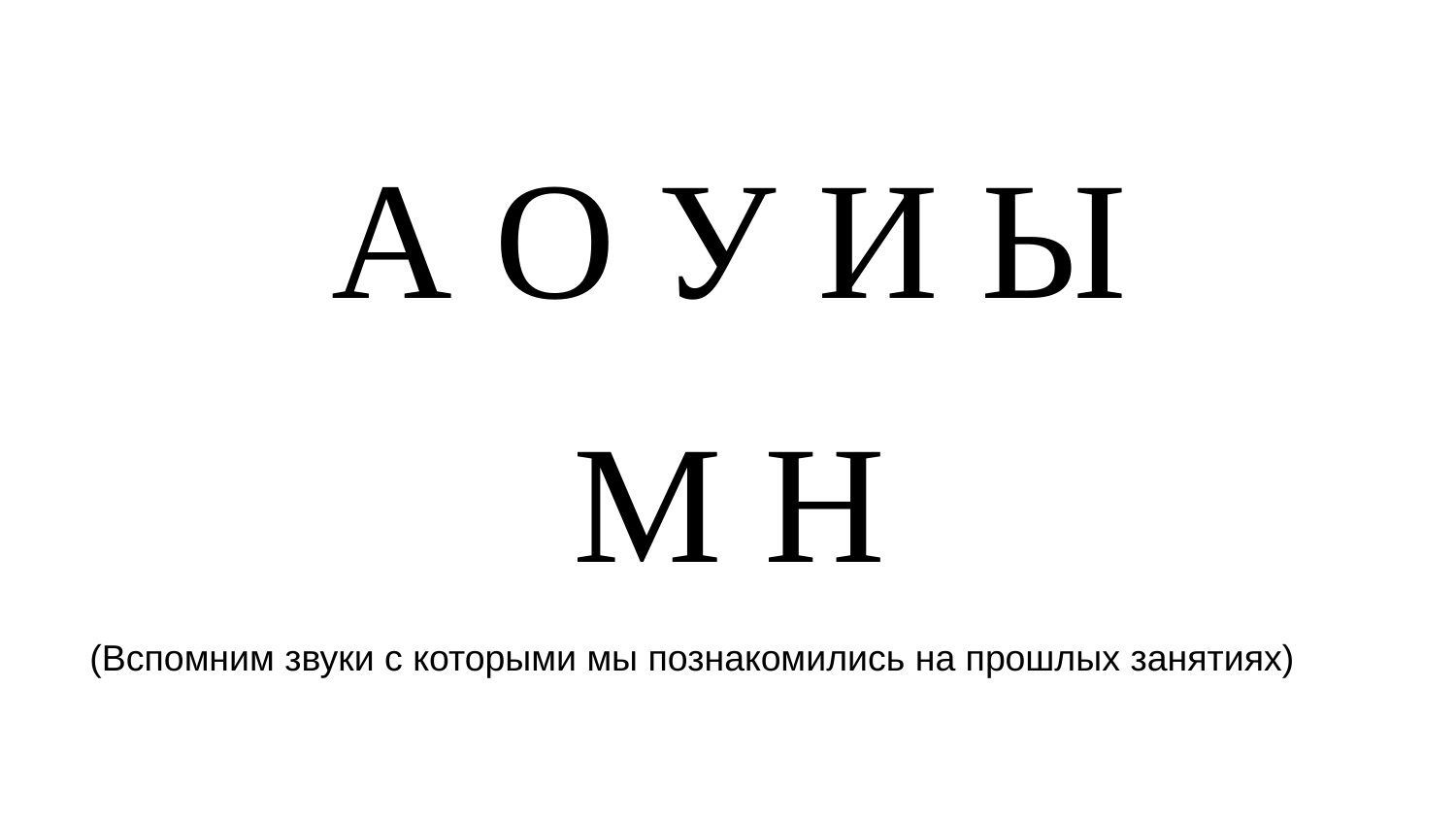

А О У И Ы
М Н
(Вспомним звуки с которыми мы познакомились на прошлых занятиях)